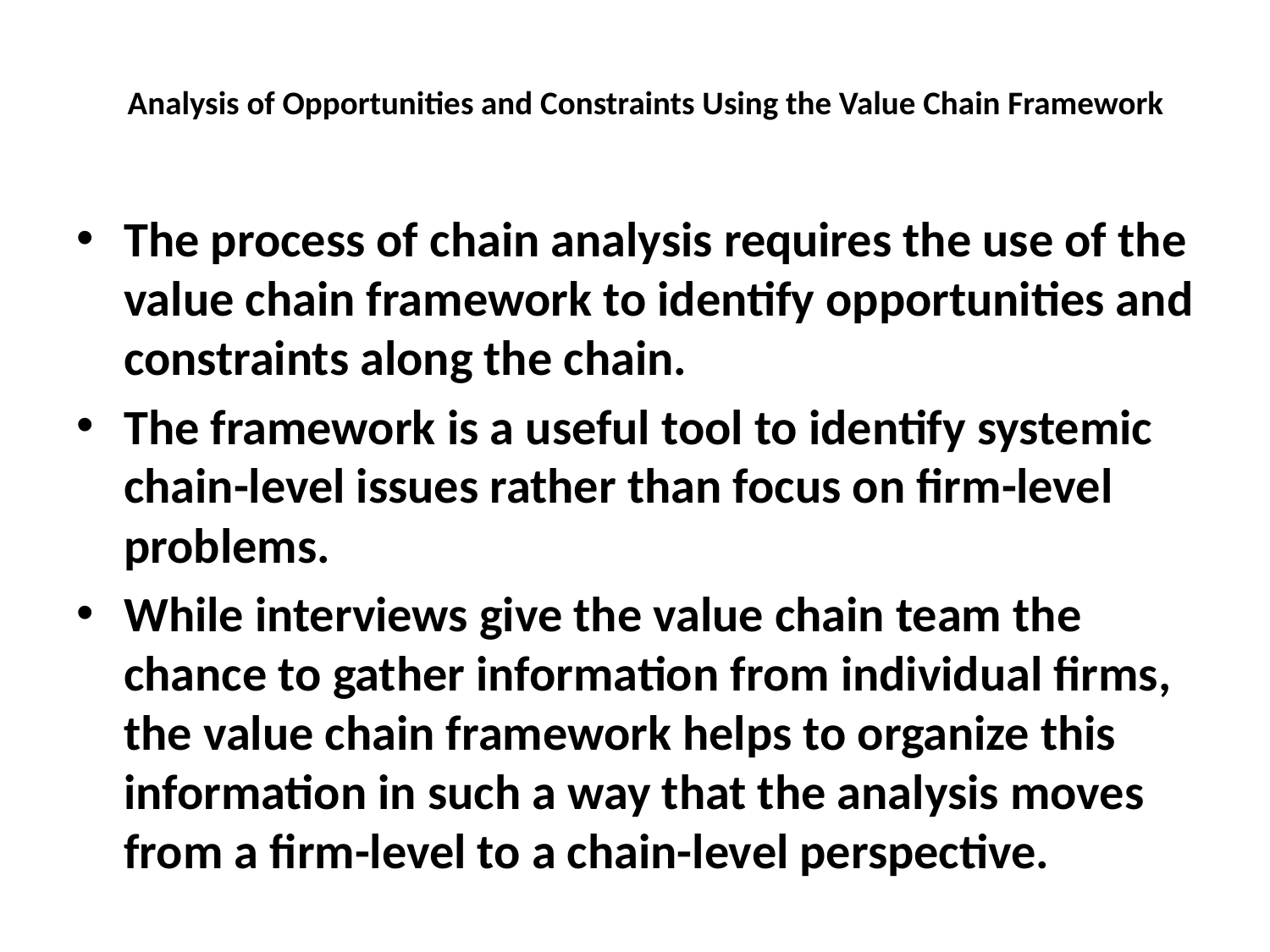

# Analysis of Opportunities and Constraints Using the Value Chain Framework
The process of chain analysis requires the use of the value chain framework to identify opportunities and constraints along the chain.
The framework is a useful tool to identify systemic chain-level issues rather than focus on firm-level problems.
While interviews give the value chain team the chance to gather information from individual firms, the value chain framework helps to organize this information in such a way that the analysis moves from a firm-level to a chain-level perspective.